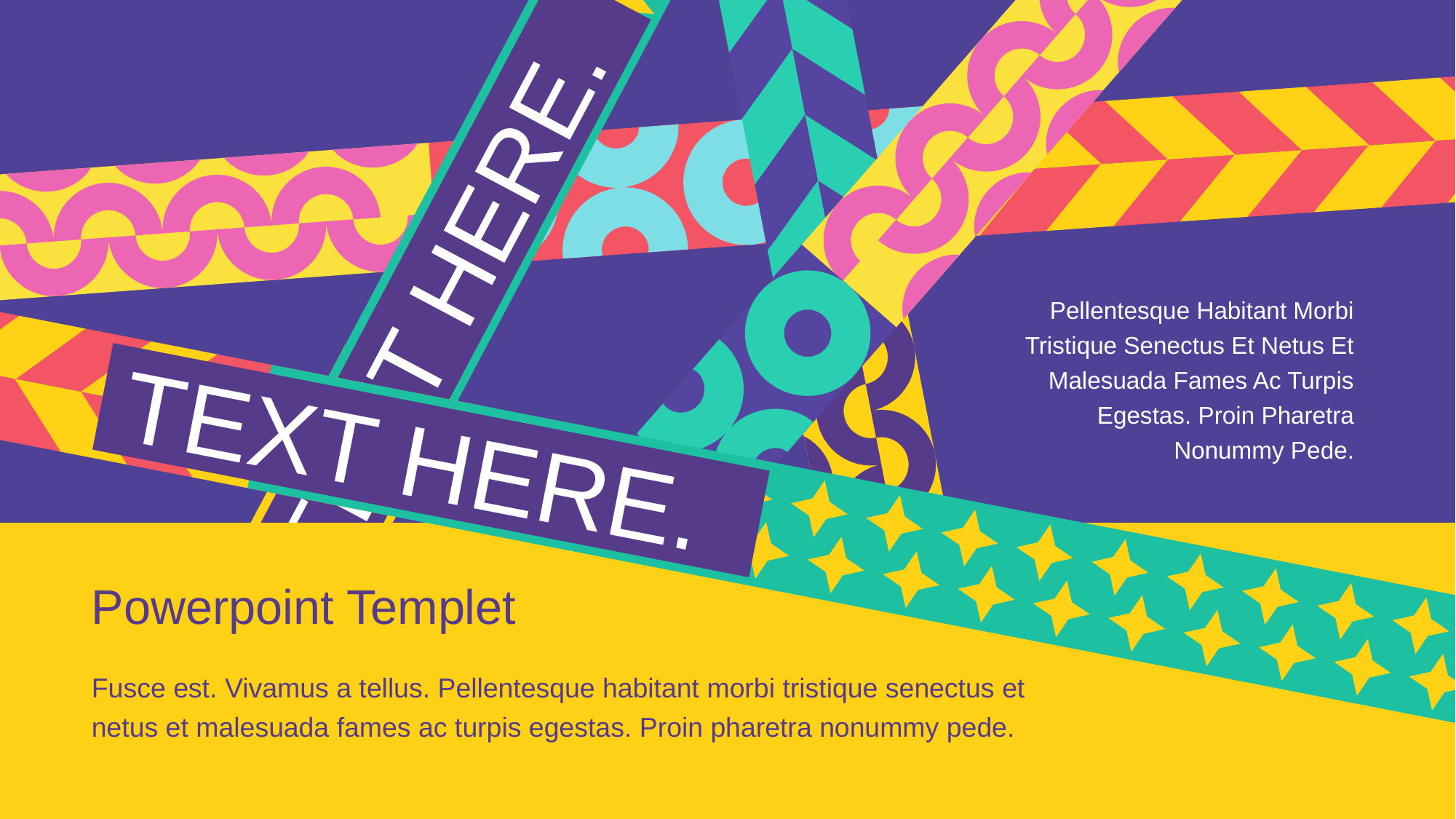

TEXT HERE.

Pellentesque Habitant Morbi Tristique Senectus Et Netus Et Malesuada Fames Ac Turpis Egestas. Proin Pharetra Nonummy Pede.
TEXT HERE.

Powerpoint Templet
Fusce est. Vivamus a tellus. Pellentesque habitant morbi tristique senectus et netus et malesuada fames ac turpis egestas. Proin pharetra nonummy pede.